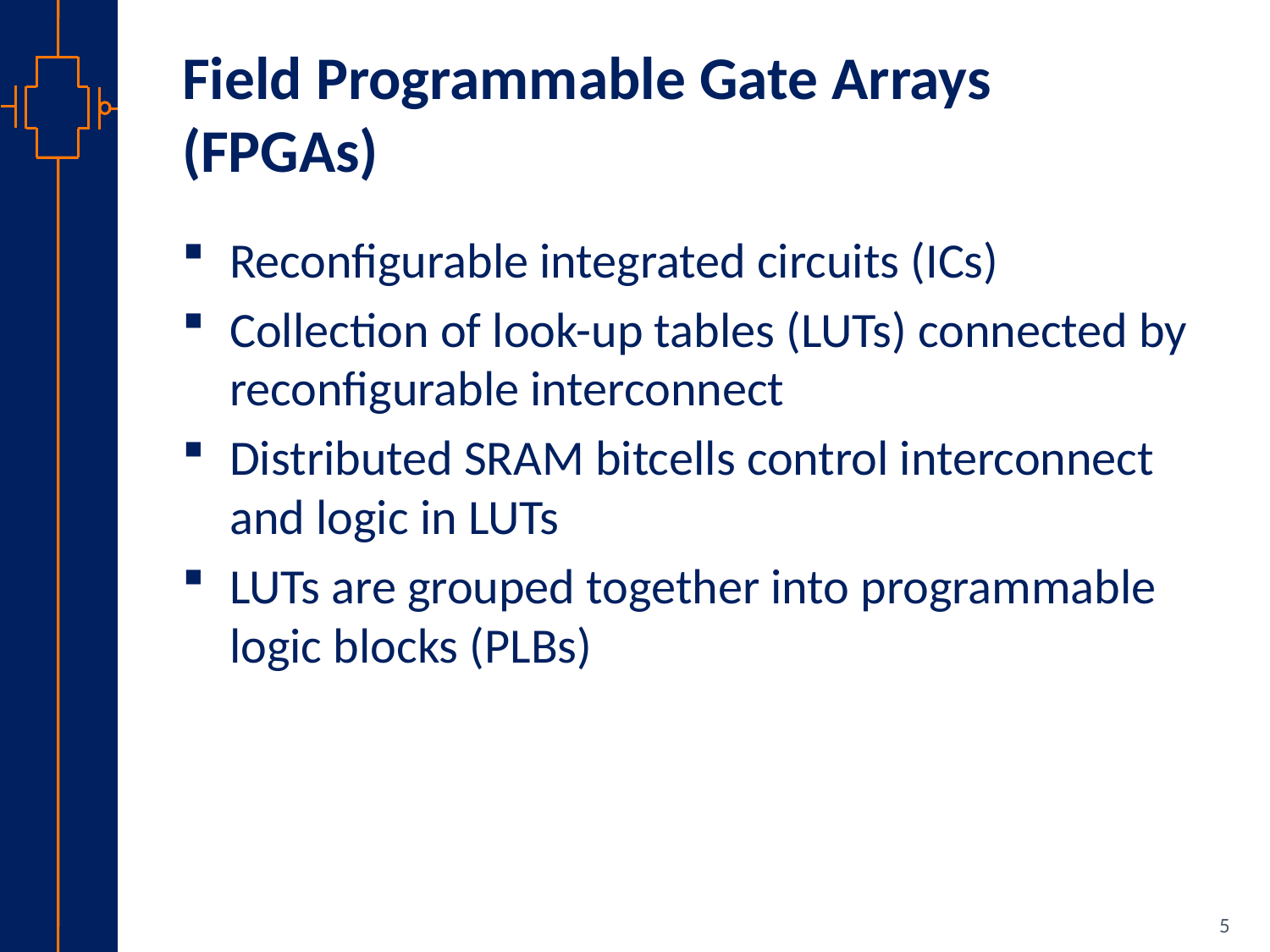

# Field Programmable Gate Arrays (FPGAs)
Reconfigurable integrated circuits (ICs)
Collection of look-up tables (LUTs) connected by reconfigurable interconnect
Distributed SRAM bitcells control interconnect and logic in LUTs
LUTs are grouped together into programmable logic blocks (PLBs)

5